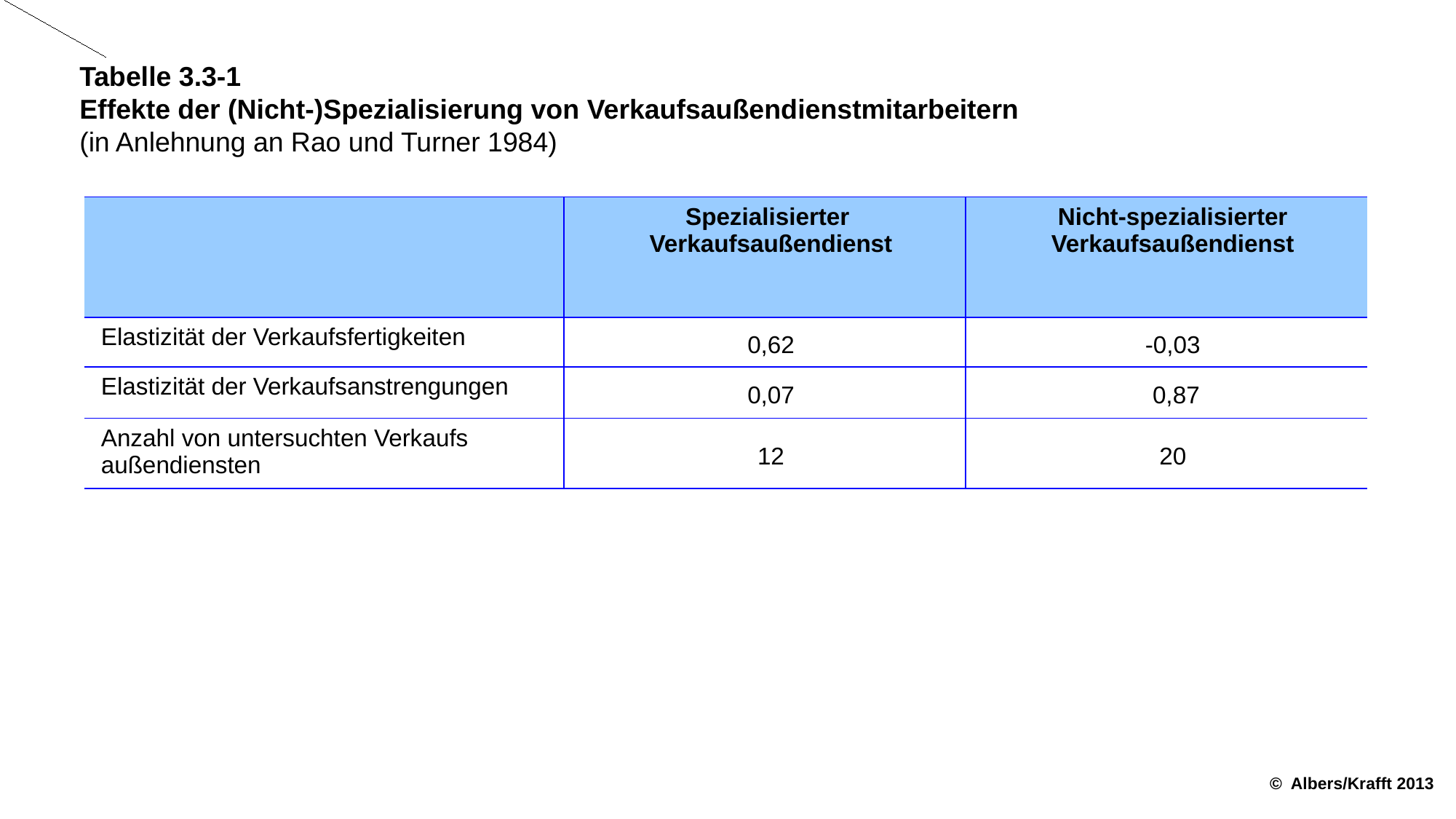

Tabelle 3.3-1
Effekte der (Nicht-)Spezialisierung von Verkaufsaußendienstmitarbeitern
(in Anlehnung an Rao und Turner 1984)

|  | Spezialisierter Verkaufsaußendienst | Nicht-spezialisierter Verkaufsaußendienst |
| --- | --- | --- |
| Elastizität der Verkaufsfertigkeiten | 0,62 | -0,03 |
| Elastizität der Verkaufsanstrengungen | 0,07 | 0,87 |
| Anzahl von untersuchten Verkaufs­außendiensten | 12 | 20 |
©  Albers/Krafft 2013